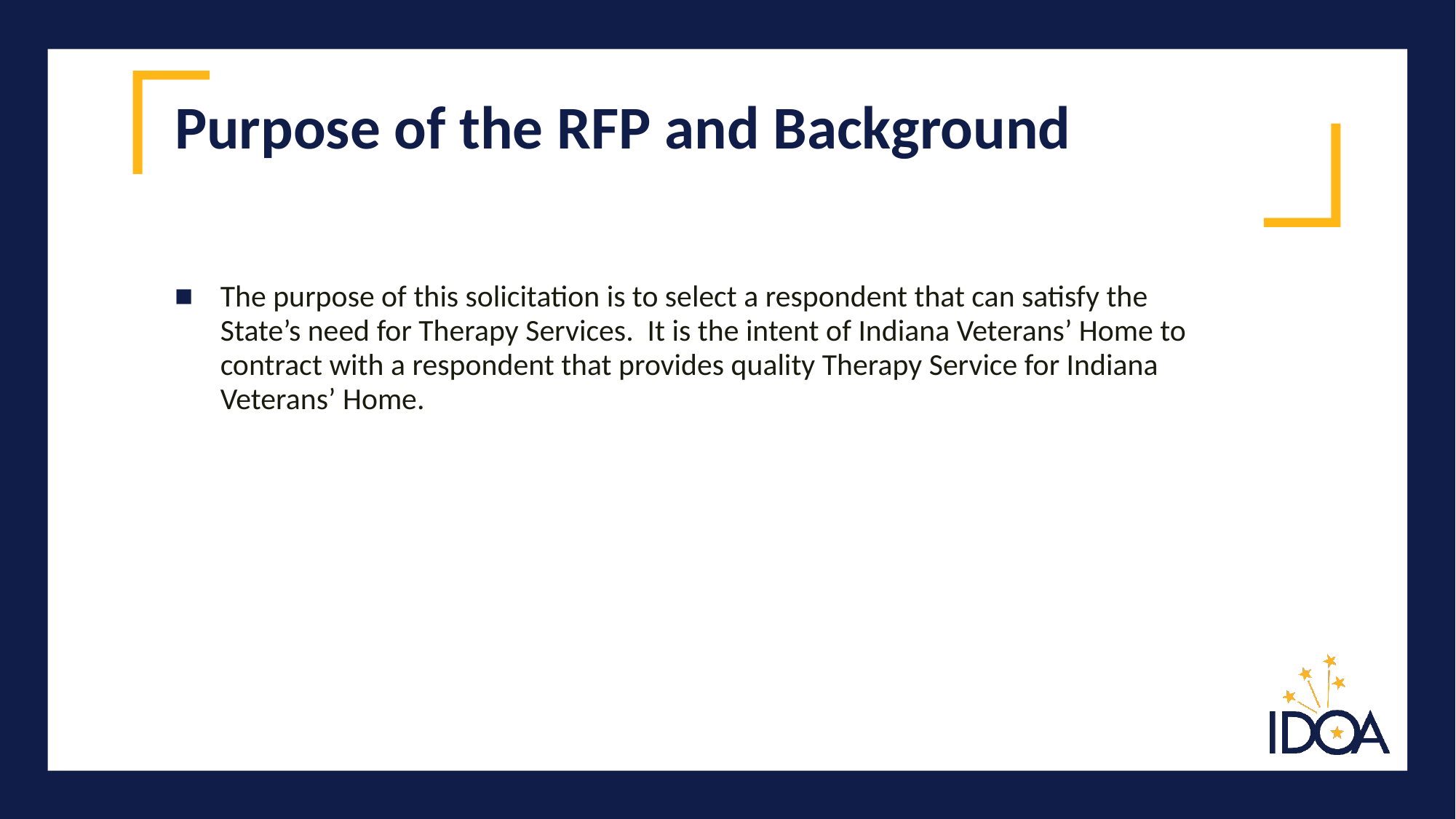

# Purpose of the RFP and Background

The purpose of this solicitation is to select a respondent that can satisfy the State’s need for Therapy Services.  It is the intent of Indiana Veterans’ Home to contract with a respondent that provides quality Therapy Service for Indiana Veterans’ Home.